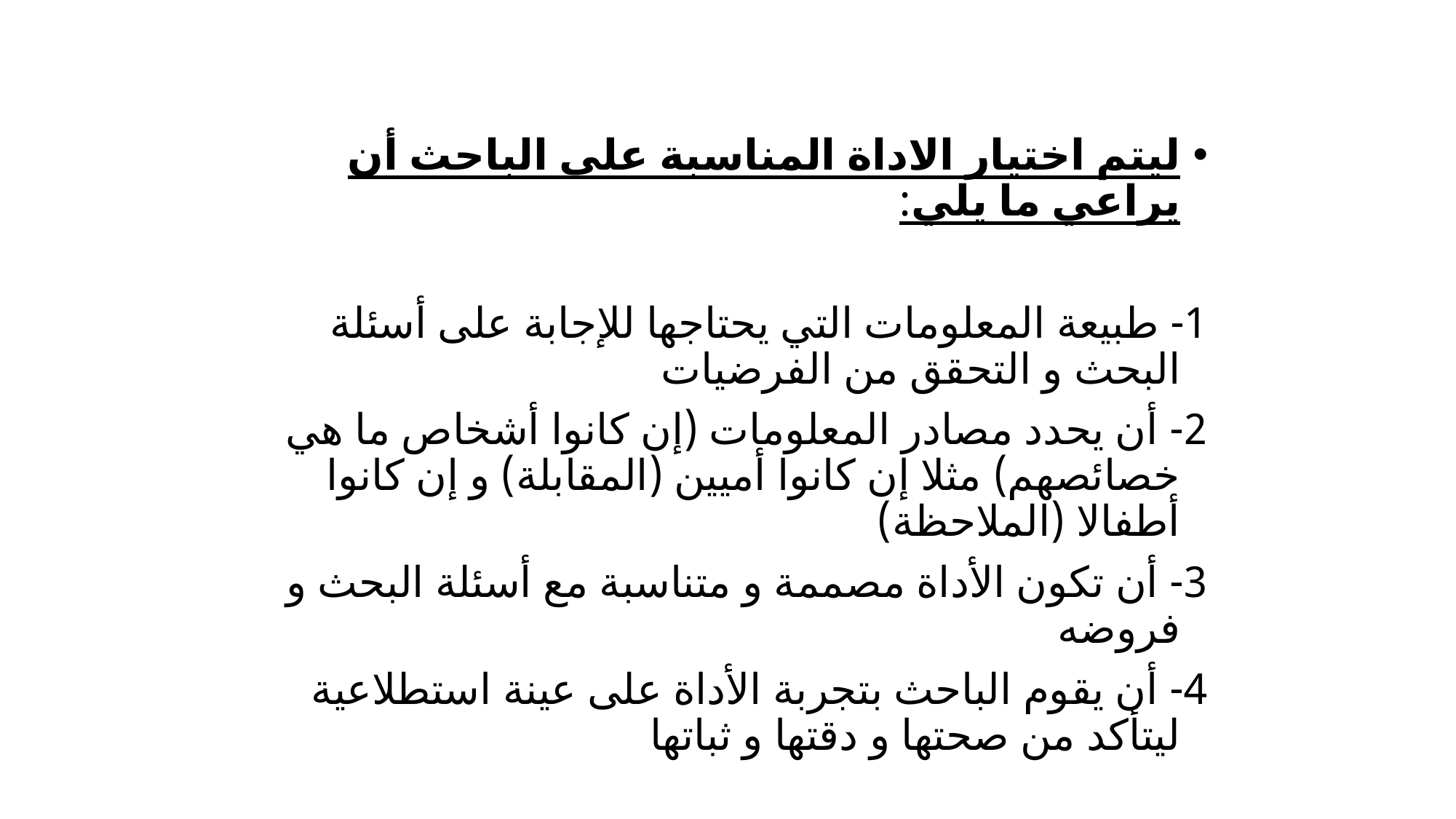

ليتم اختيار الاداة المناسبة على الباحث أن يراعي ما يلي:

1- طبيعة المعلومات التي يحتاجها للإجابة على أسئلة البحث و التحقق من الفرضيات
2- أن يحدد مصادر المعلومات (إن كانوا أشخاص ما هي خصائصهم) مثلا إن كانوا أميين (المقابلة) و إن كانوا أطفالا (الملاحظة)
3- أن تكون الأداة مصممة و متناسبة مع أسئلة البحث و فروضه
4- أن يقوم الباحث بتجربة الأداة على عينة استطلاعية ليتأكد من صحتها و دقتها و ثباتها